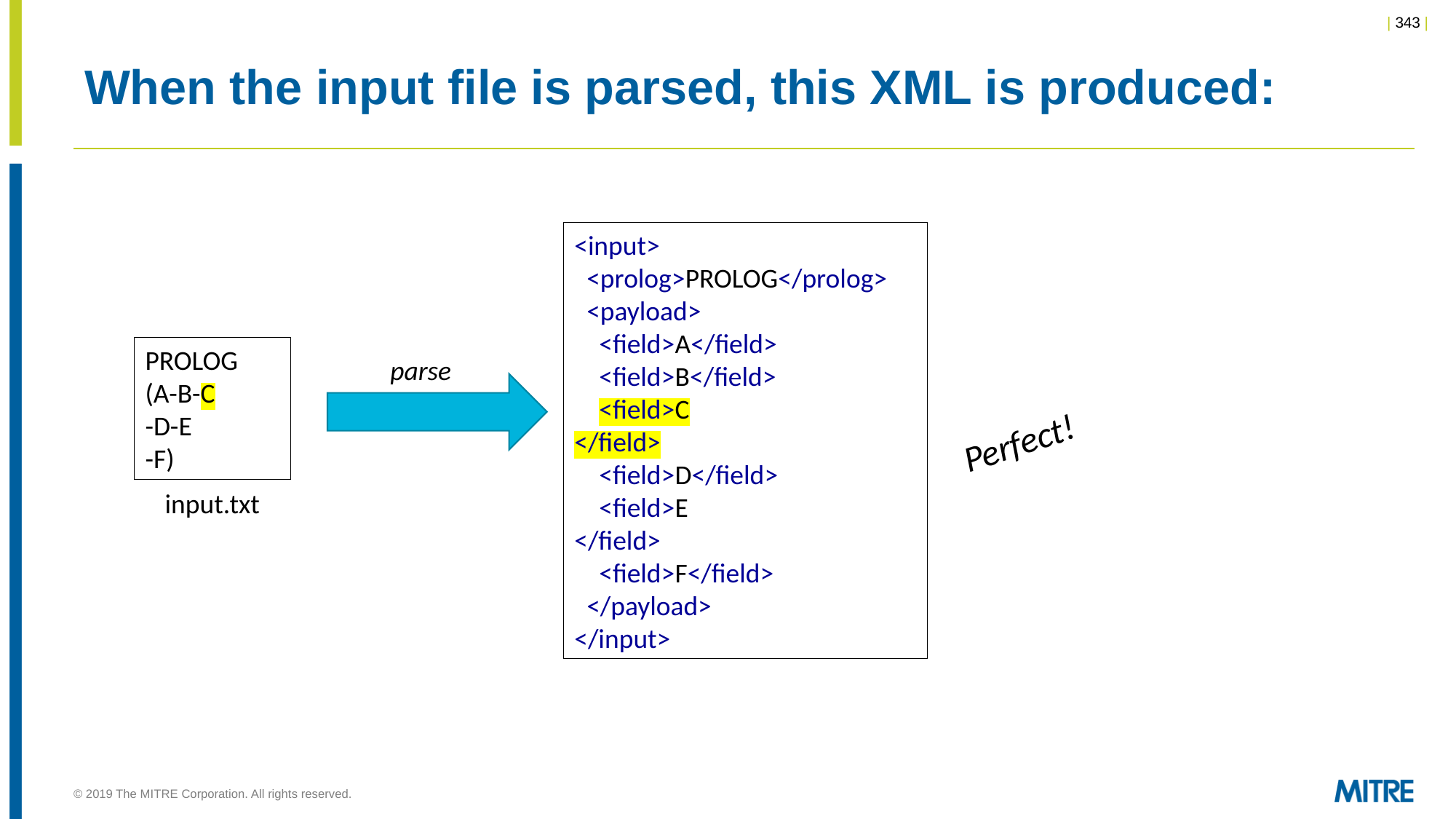

# When the input file is parsed, this XML is produced:
<input>
  <prolog>PROLOG</prolog>
  <payload>
    <field>A</field>
    <field>B</field>
    <field>C
</field>
    <field>D</field>
    <field>E
</field>
    <field>F</field>
  </payload>
</input>
PROLOG
(A-B-C
-D-E
-F)
parse

Perfect!
input.txt
© 2019 The MITRE Corporation. All rights reserved.